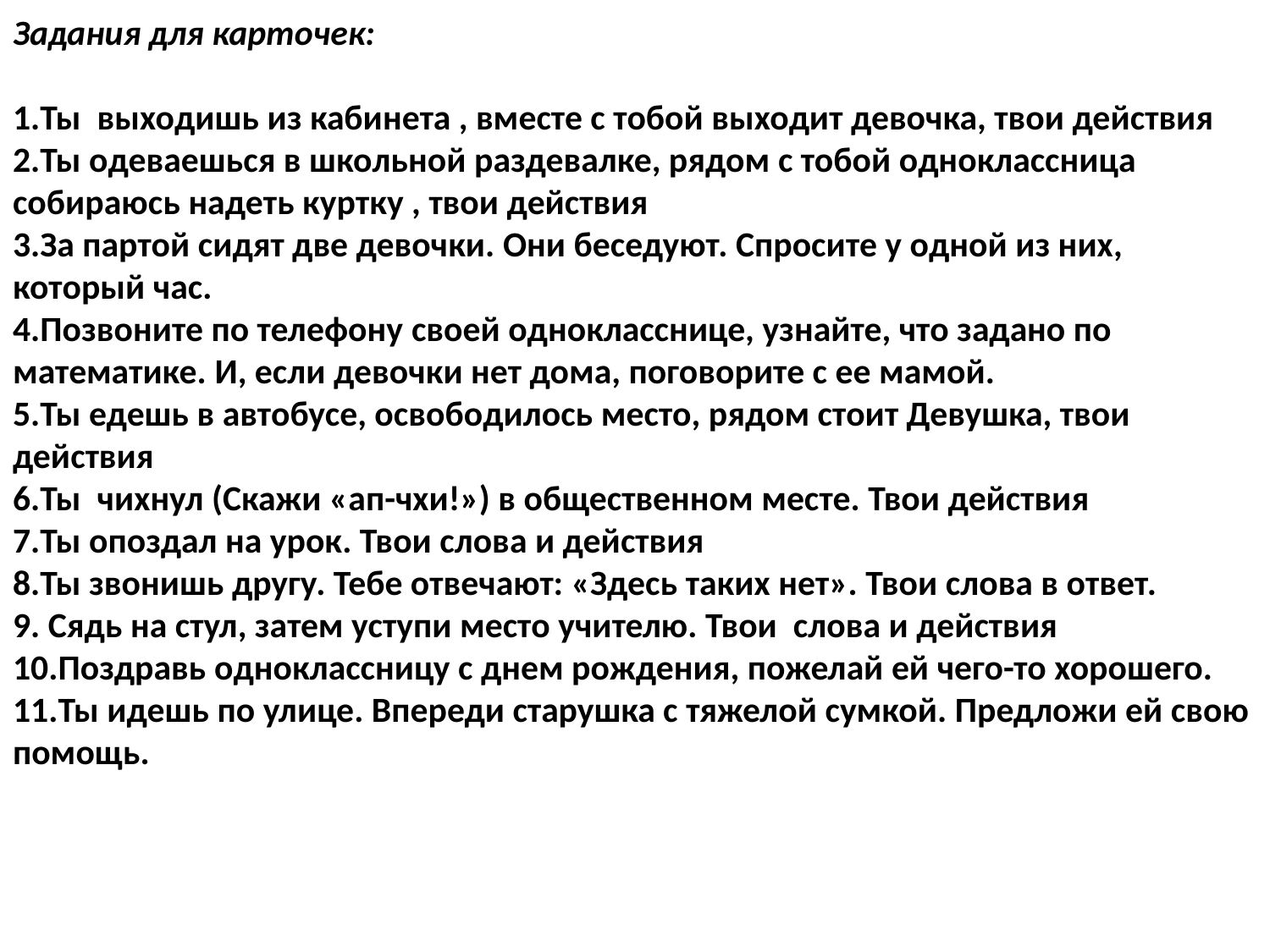

Задания для карточек:

1.Ты  выходишь из кабинета , вместе с тобой выходит девочка, твои действия
2.Ты одеваешься в школьной раздевалке, рядом с тобой одноклассница собираюсь надеть куртку , твои действия
3.За партой сидят две девочки. Они беседуют. Спросите у одной из них, который час.
4.Позвоните по телефону своей однокласснице, узнайте, что задано по математике. И, если девочки нет дома, поговорите с ее мамой.
5.Ты едешь в автобусе, освободилось место, рядом стоит Девушка, твои действия
6.Ты  чихнул (Скажи «ап-чхи!») в общественном месте. Твои действия
7.Ты опоздал на урок. Твои слова и действия
8.Ты звонишь другу. Тебе отвечают: «Здесь таких нет». Твои слова в ответ.
9. Сядь на стул, затем уступи место учителю. Твои  слова и действия
10.Поздравь одноклассницу с днем рождения, пожелай ей чего-то хорошего.
11.Ты идешь по улице. Впереди старушка с тяжелой сумкой. Предложи ей свою помощь.